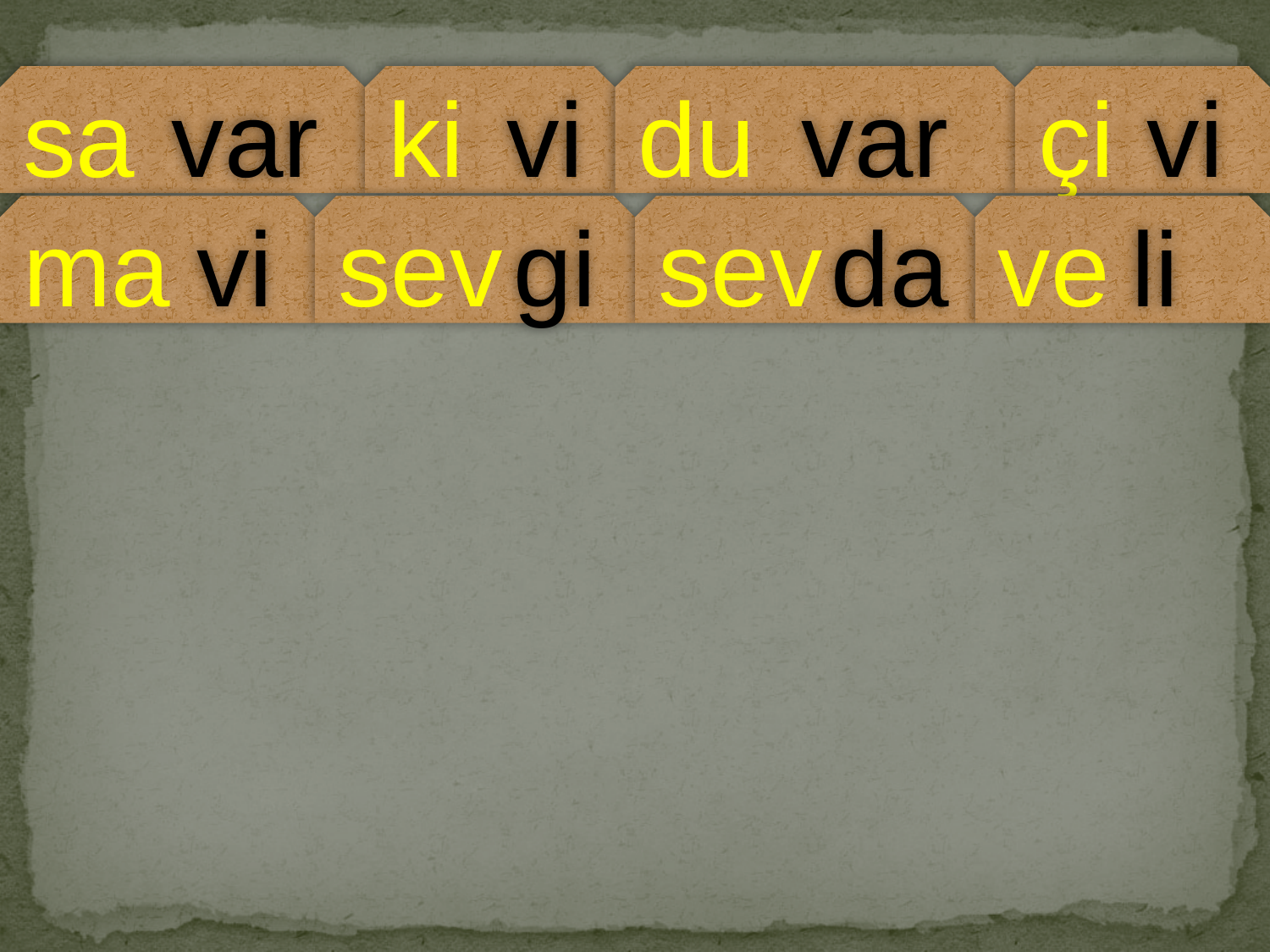

sa
var
ki
vi
du
var
çi
vi
ma
vi
sev
gi
sev
da
ve
li